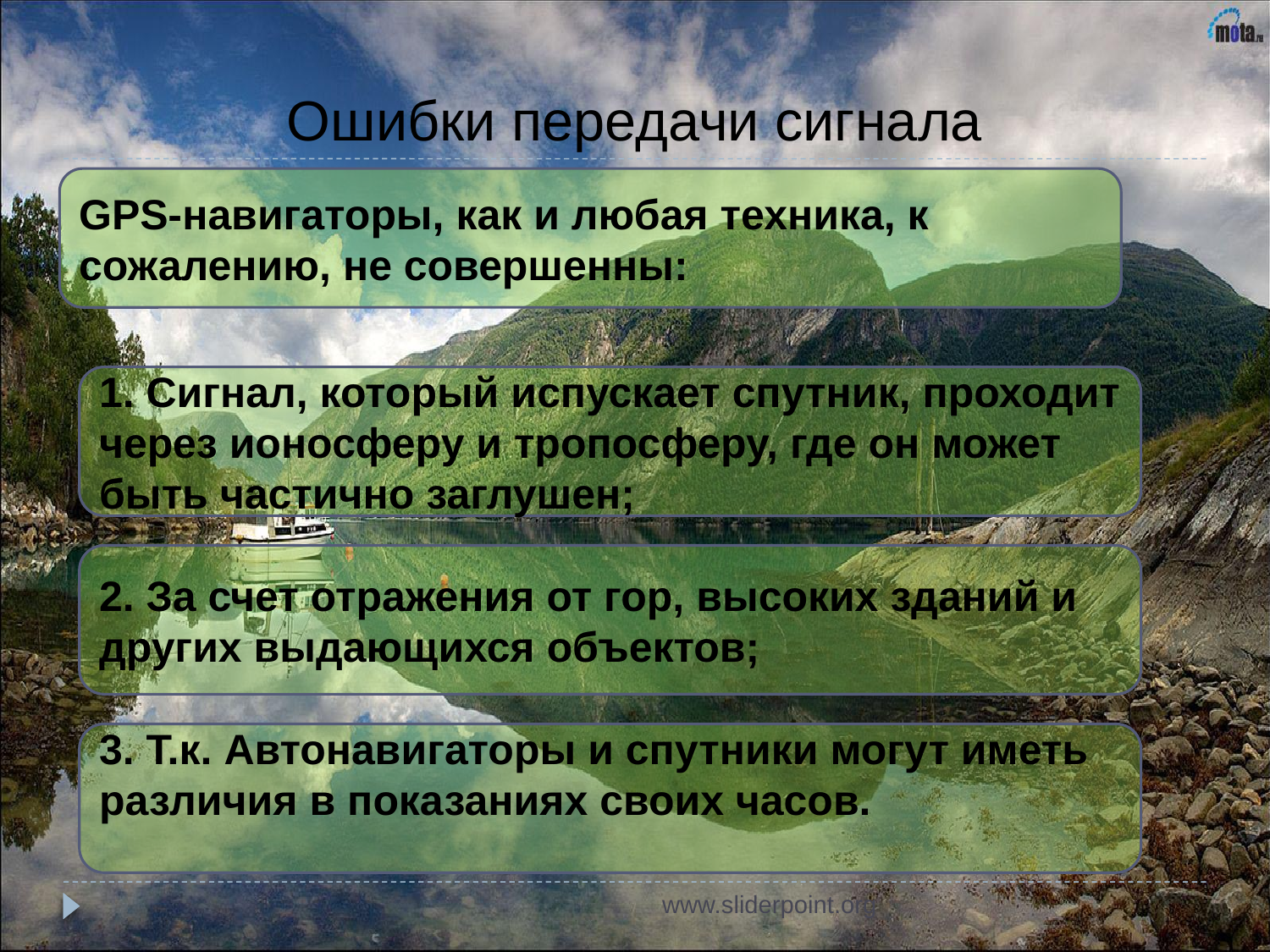

# Ошибки передачи сигнала
GPS-навигаторы, как и любая техника, к сожалению, не совершенны:
1. Сигнал, который испускает спутник, проходит через ионосферу и тропосферу, где он может быть частично заглушен;
2. За счет отражения от гор, высоких зданий и других выдающихся объектов;
3. Т.к. Автонавигаторы и спутники могут иметь различия в показаниях своих часов.
www.sliderpoint.org